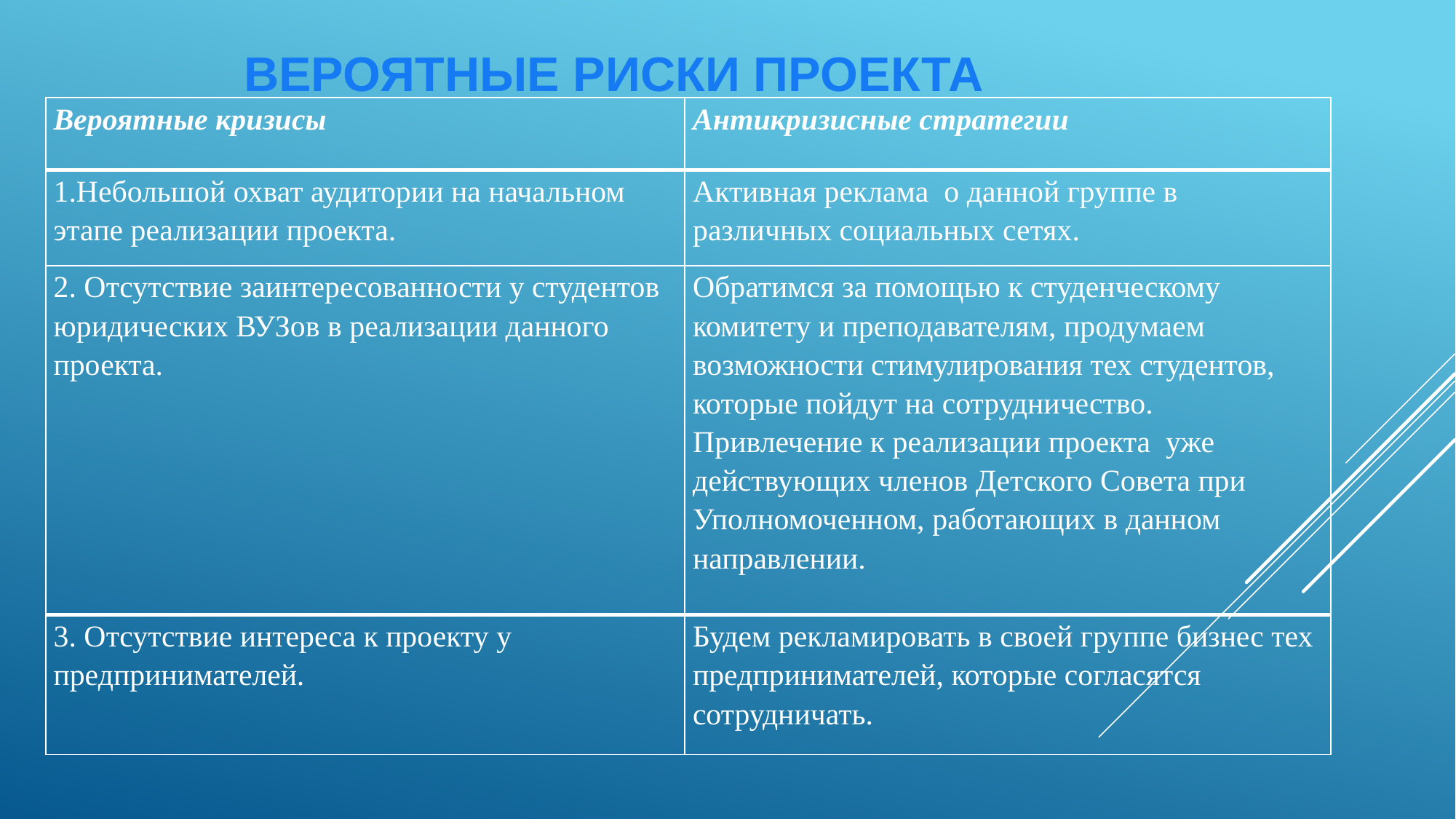

# Вероятные риски проекта
| Вероятные кризисы | Антикризисные стратегии |
| --- | --- |
| 1.Небольшой охват аудитории на начальном этапе реализации проекта. | Активная реклама о данной группе в различных социальных сетях. |
| 2. Отсутствие заинтересованности у студентов юридических ВУЗов в реализации данного проекта. | Обратимся за помощью к студенческому комитету и преподавателям, продумаем возможности стимулирования тех студентов, которые пойдут на сотрудничество. Привлечение к реализации проекта уже действующих членов Детского Совета при Уполномоченном, работающих в данном направлении. |
| 3. Отсутствие интереса к проекту у предпринимателей. | Будем рекламировать в своей группе бизнес тех предпринимателей, которые согласятся сотрудничать. |